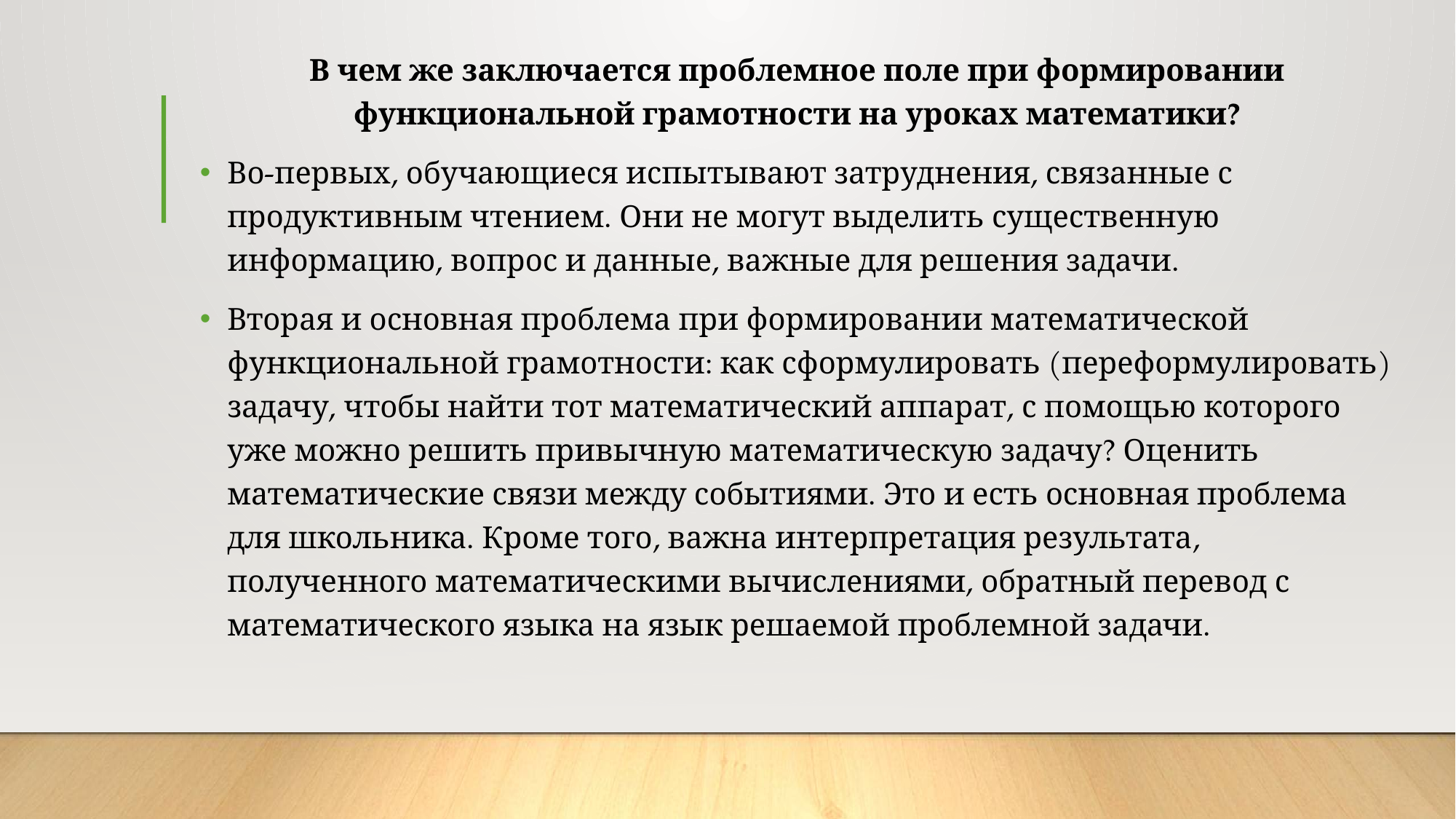

# В чем же заключается проблемное поле при формировании функциональной грамотности на уроках математики?
Во-первых, обучающиеся испытывают затруднения, связанные с продуктивным чтением. Они не могут выделить существенную информацию, вопрос и данные, важные для решения задачи.
Вторая и основная проблема при формировании математической функциональной грамотности: как сформулировать (переформулировать) задачу, чтобы найти тот математический аппарат, с помощью которого уже можно решить привычную математическую задачу? Оценить математические связи между событиями. Это и есть основная проблема для школьника. Кроме того, важна интерпретация результата, полученного математическими вычислениями, обратный перевод с математического языка на язык решаемой проблемной задачи.